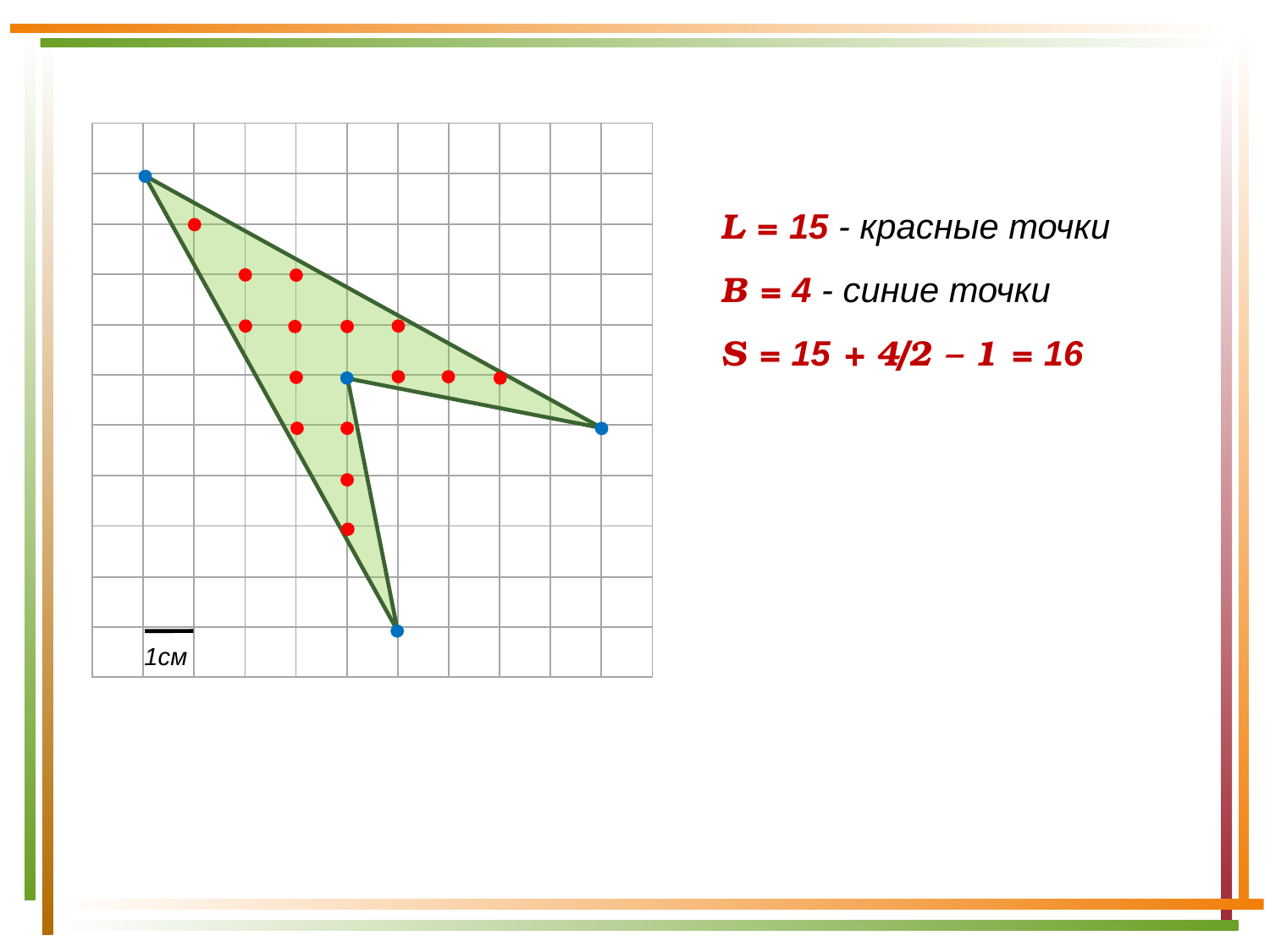

|  |  |  |  |  |  |  |  |  |  |  |
| --- | --- | --- | --- | --- | --- | --- | --- | --- | --- | --- |
|  |  |  |  |  |  |  |  |  |  |  |
|  |  |  |  |  |  |  |  |  |  |  |
|  |  |  |  |  |  |  |  |  |  |  |
|  |  |  |  |  |  |  |  |  |  |  |
|  |  |  |  |  |  |  |  |  |  |  |
|  |  |  |  |  |  |  |  |  |  |  |
|  |  |  |  |  |  |  |  |  |  |  |
|  |  |  |  |  |  |  |  |  |  |  |
|  |  |  |  |  |  |  |  |  |  |  |
|  |  |  |  |  |  |  |  |  |  |  |

L = 15 - красные точки
B = 4 - синие точки
S = 15 + 4/2 – 1 = 16

1см